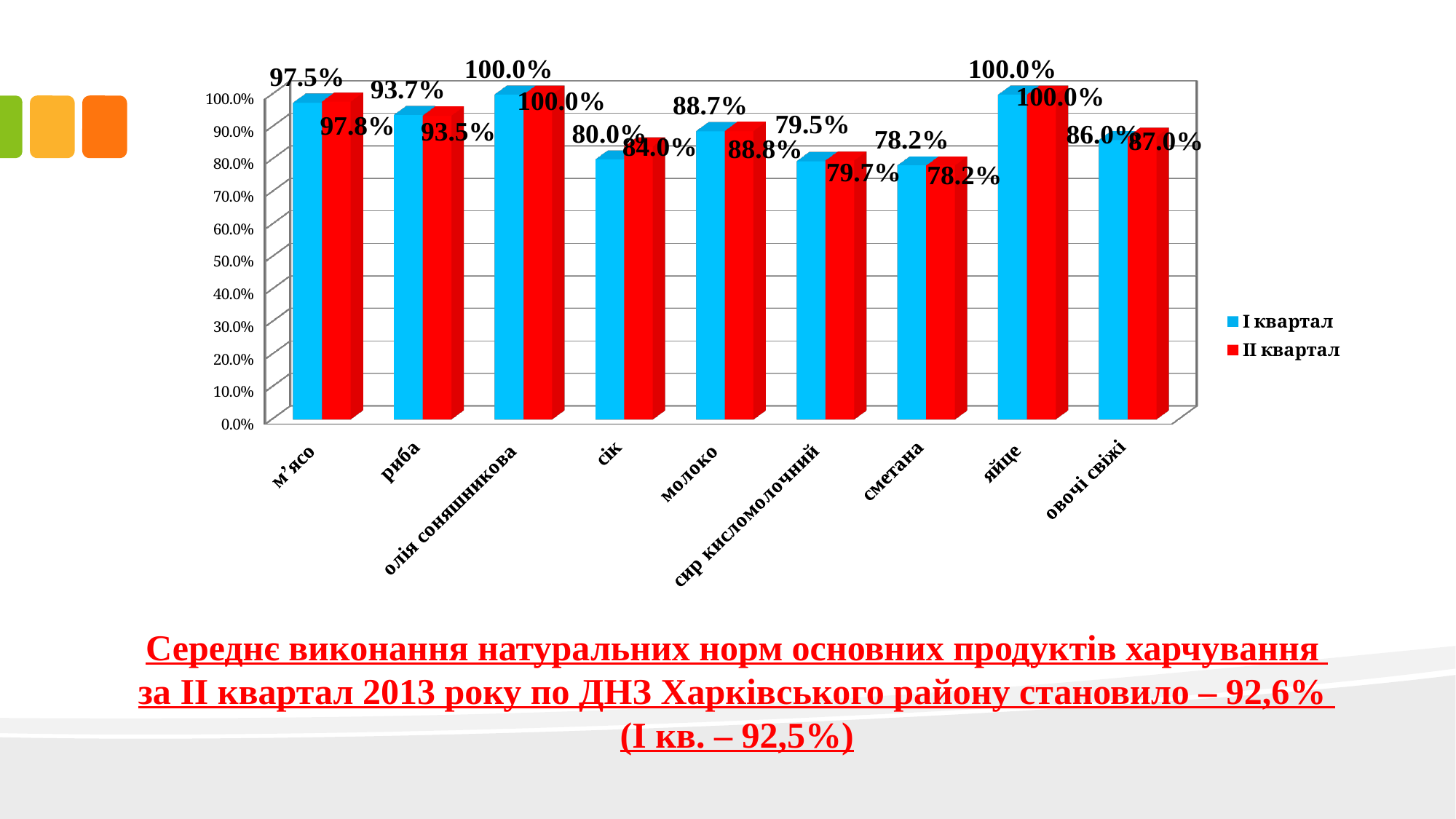

[unsupported chart]

#
Середнє виконання натуральних норм основних продуктів харчування
за ІІ квартал 2013 року по ДНЗ Харківського району становило – 92,6%
(І кв. – 92,5%)